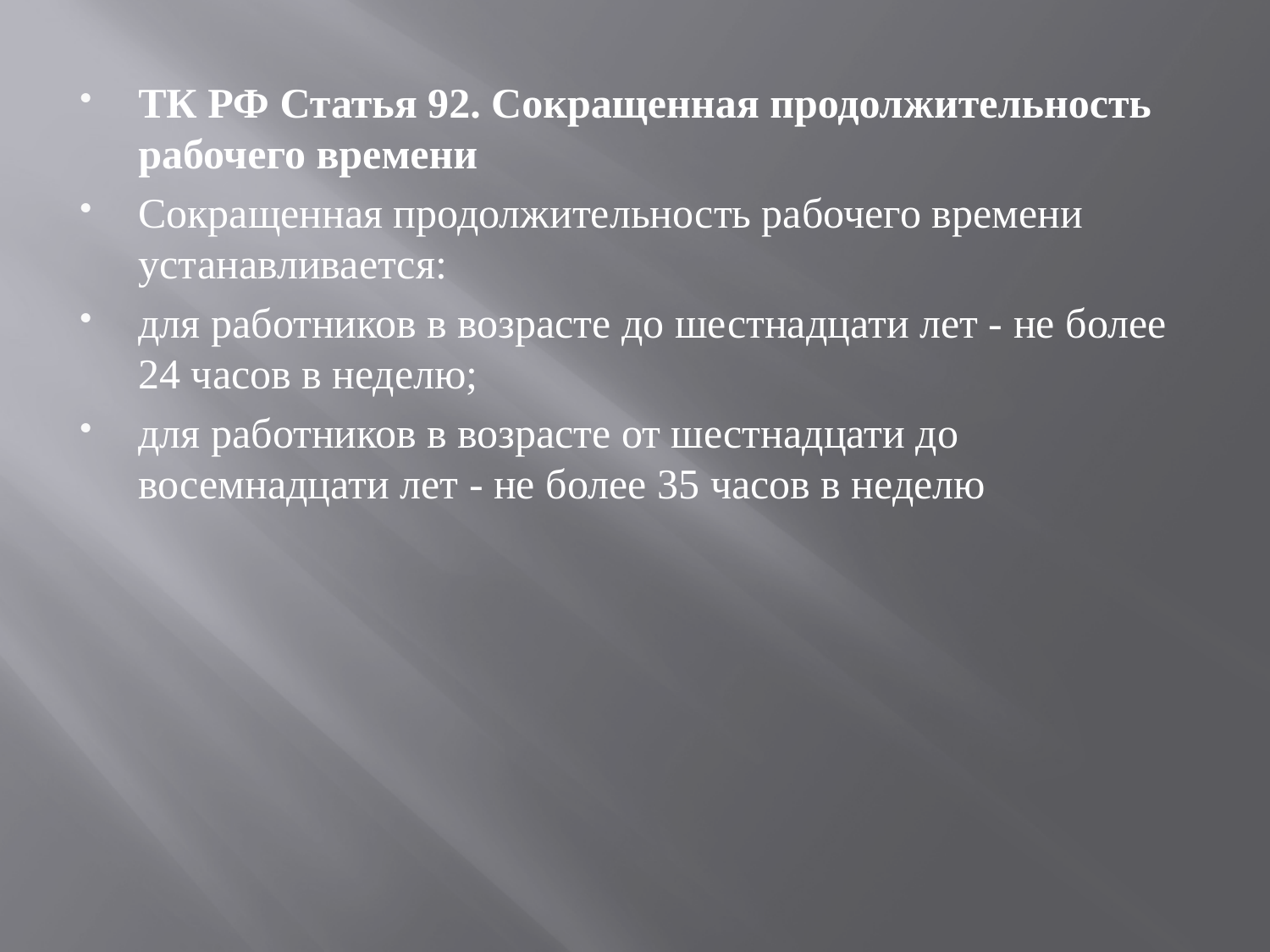

ТК РФ Статья 92. Сокращенная продолжительность рабочего времени
Сокращенная продолжительность рабочего времени устанавливается:
для работников в возрасте до шестнадцати лет - не более 24 часов в неделю;
для работников в возрасте от шестнадцати до восемнадцати лет - не более 35 часов в неделю